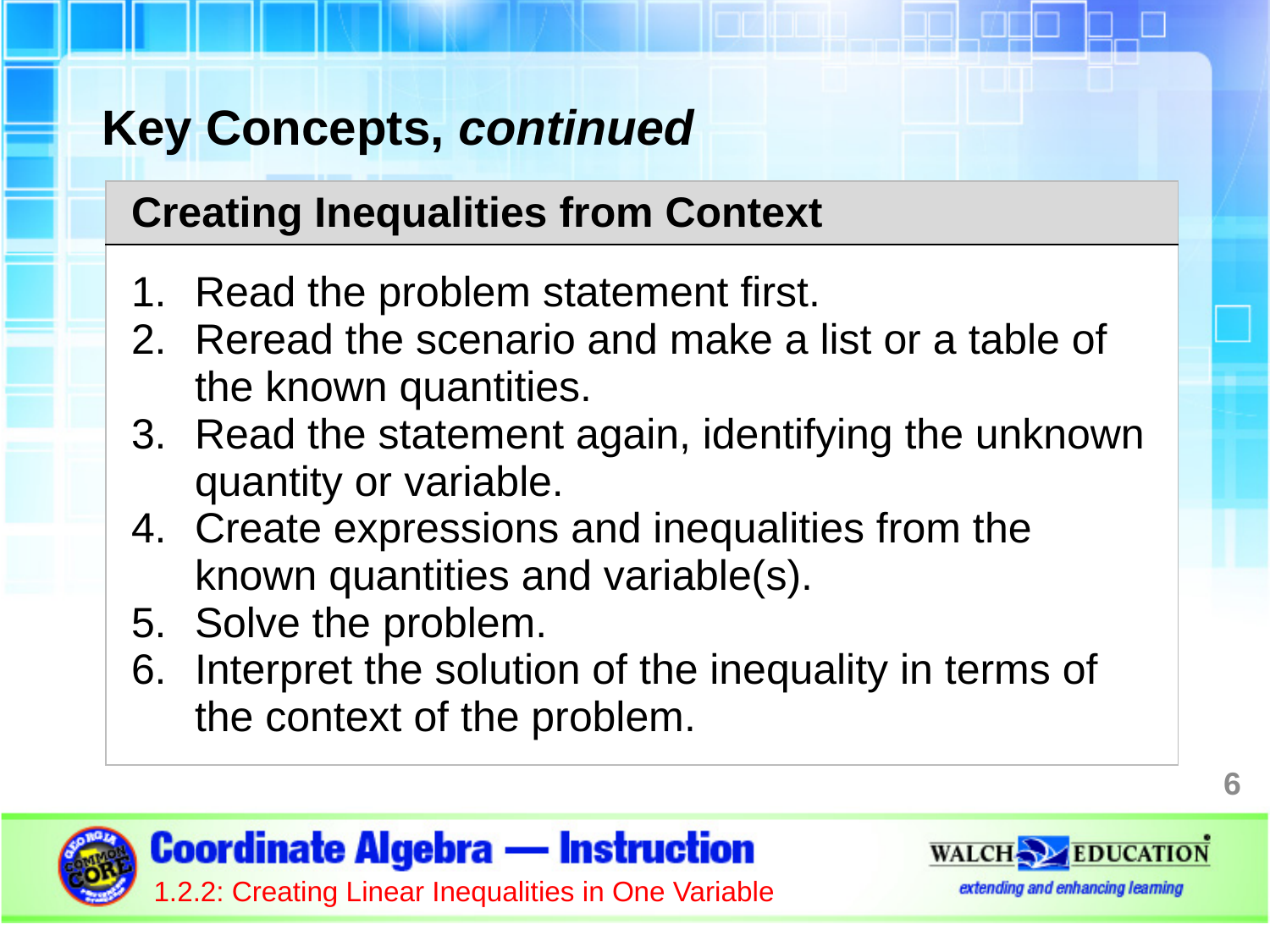

Key Concepts, continued

| Creating Inequalities from Context |
| --- |
| Read the problem statement first. Reread the scenario and make a list or a table of the known quantities. Read the statement again, identifying the unknown quantity or variable. Create expressions and inequalities from the known quantities and variable(s). Solve the problem. Interpret the solution of the inequality in terms of the context of the problem. |
6
1.2.2: Creating Linear Inequalities in One Variable